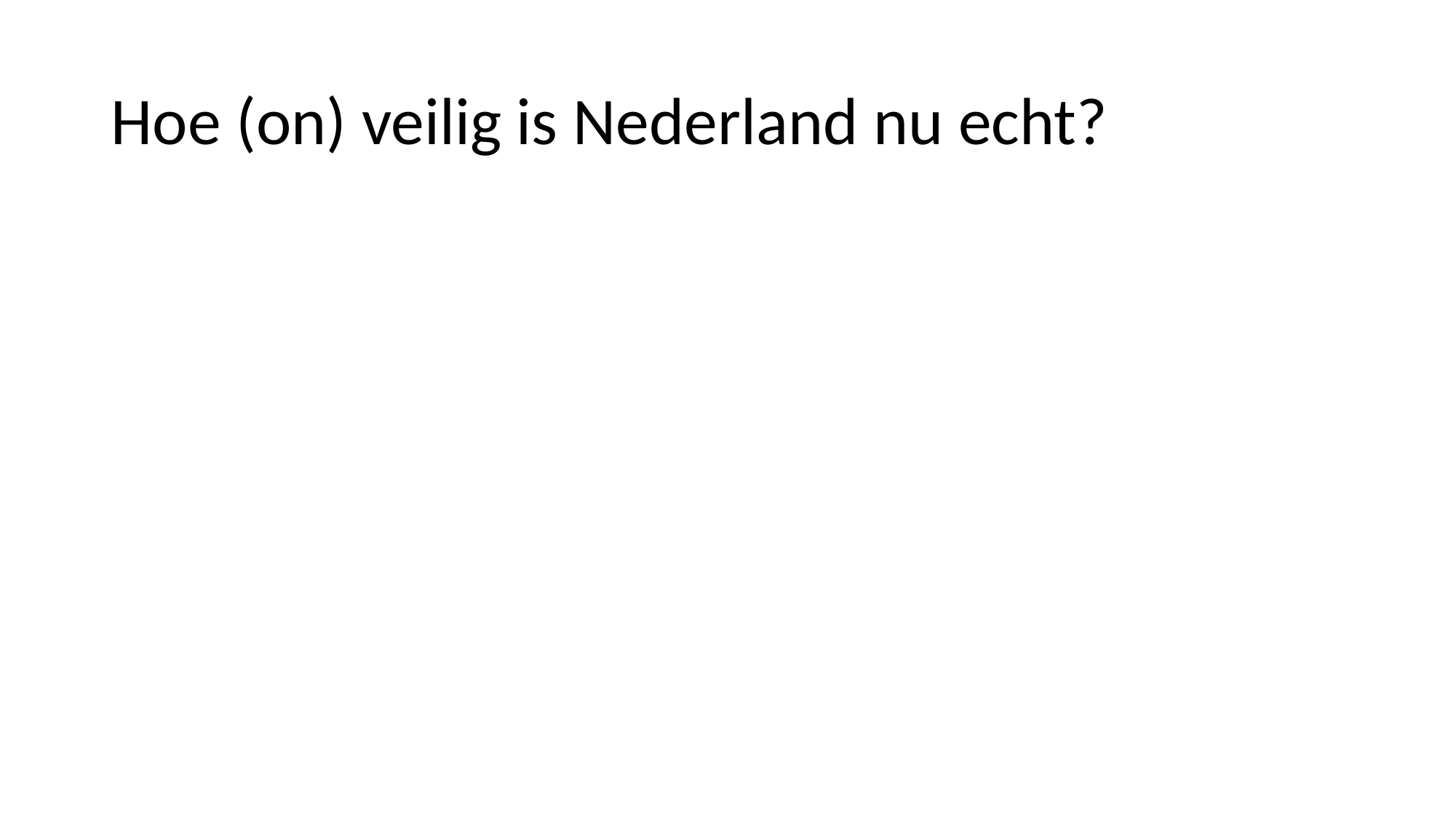

# Hoe (on) veilig is Nederland nu echt?